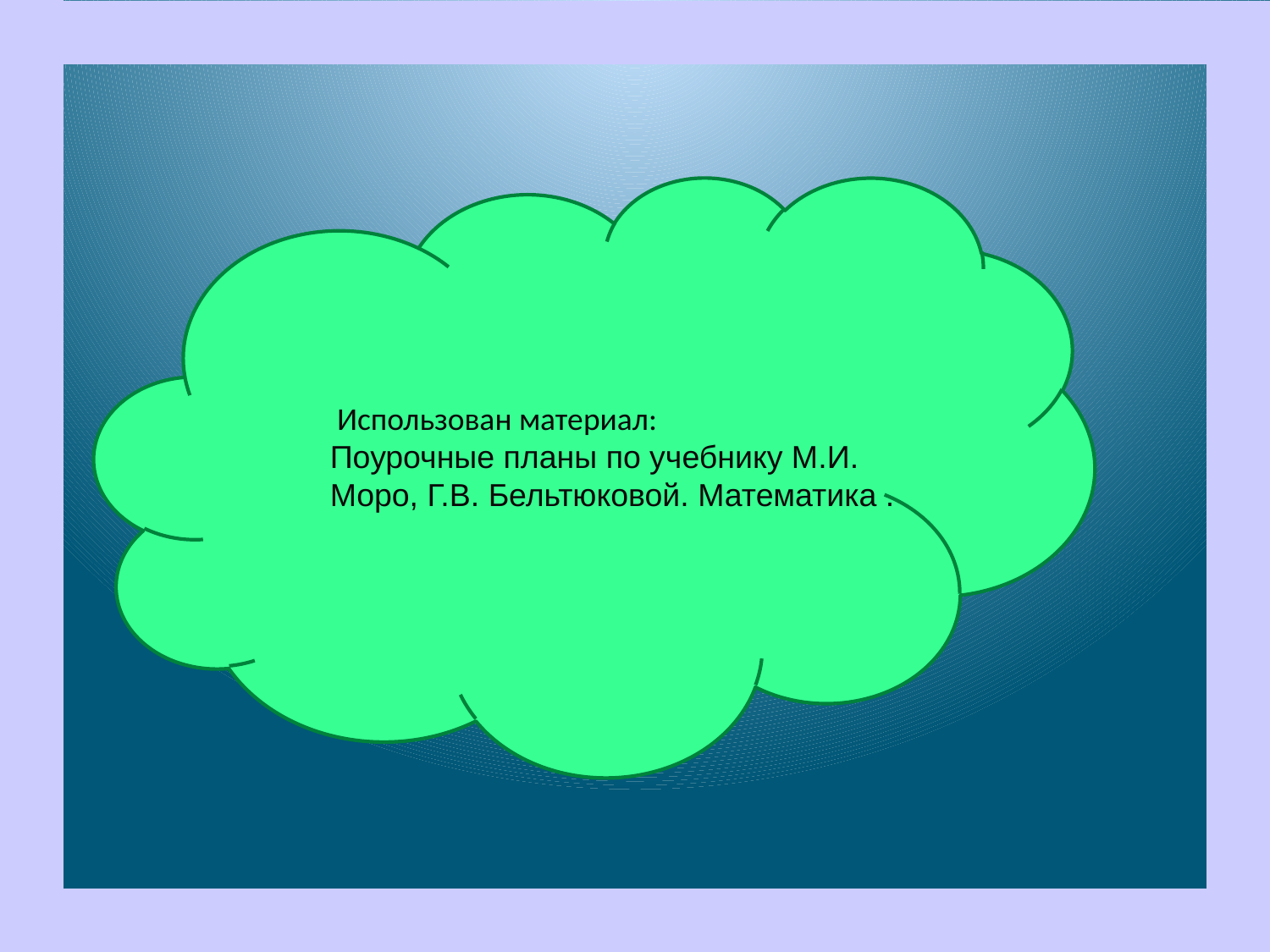

Использован материал:
Поурочные планы по учебнику М.И. Моро, Г.В. Бельтюковой. Математика .